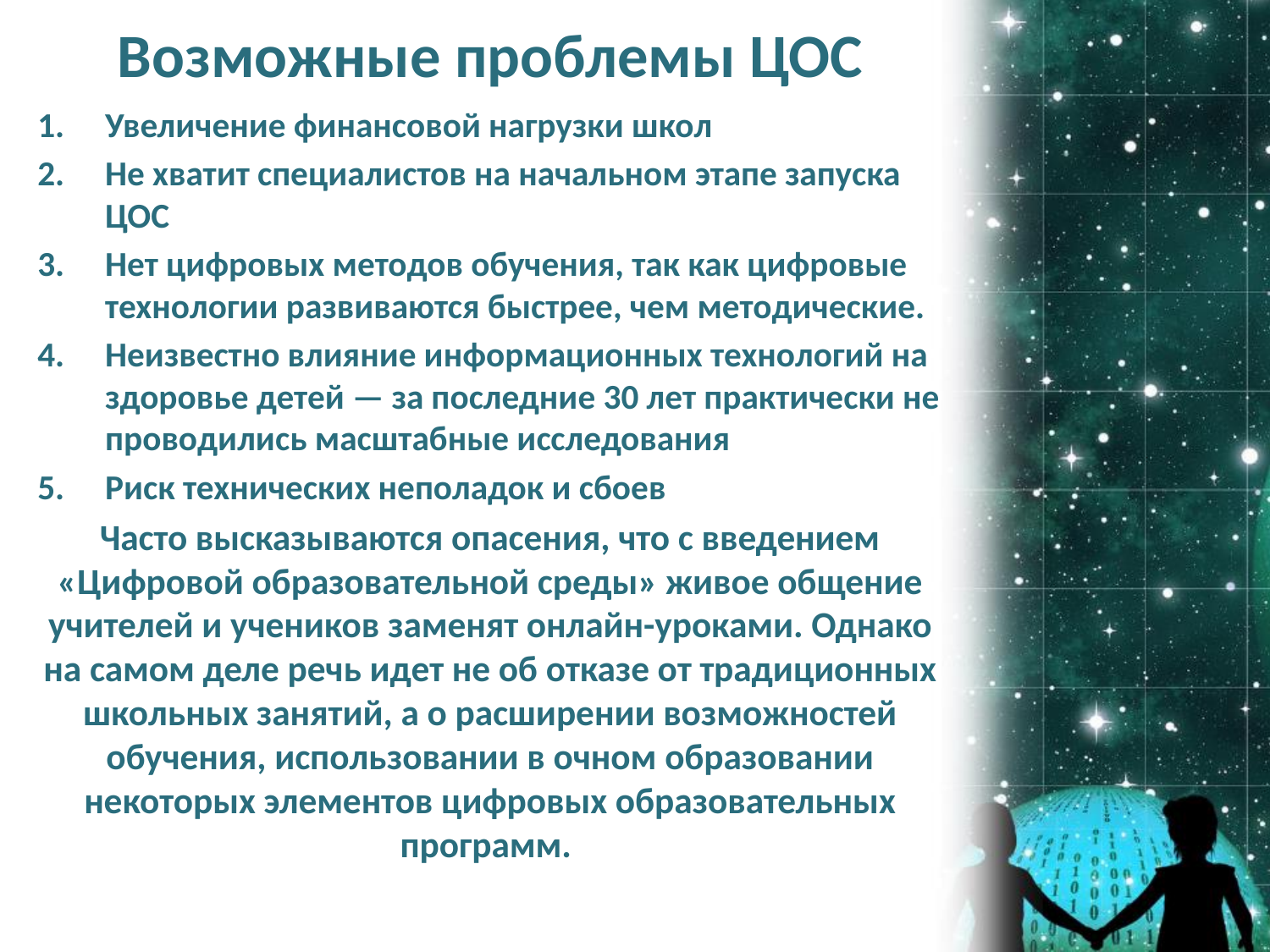

# Возможные проблемы ЦОС
Увеличение финансовой нагрузки школ
Не хватит специалистов на начальном этапе запуска ЦОС
Нет цифровых методов обучения, так как цифровые технологии развиваются быстрее, чем методические.
Неизвестно влияние информационных технологий на здоровье детей — за последние 30 лет практически не проводились масштабные исследования
Риск технических неполадок и сбоев
Часто высказываются опасения, что с введением «Цифровой образовательной среды» живое общение учителей и учеников заменят онлайн-уроками. Однако на самом деле речь идет не об отказе от традиционных школьных занятий, а о расширении возможностей обучения, использовании в очном образовании некоторых элементов цифровых образовательных программ.